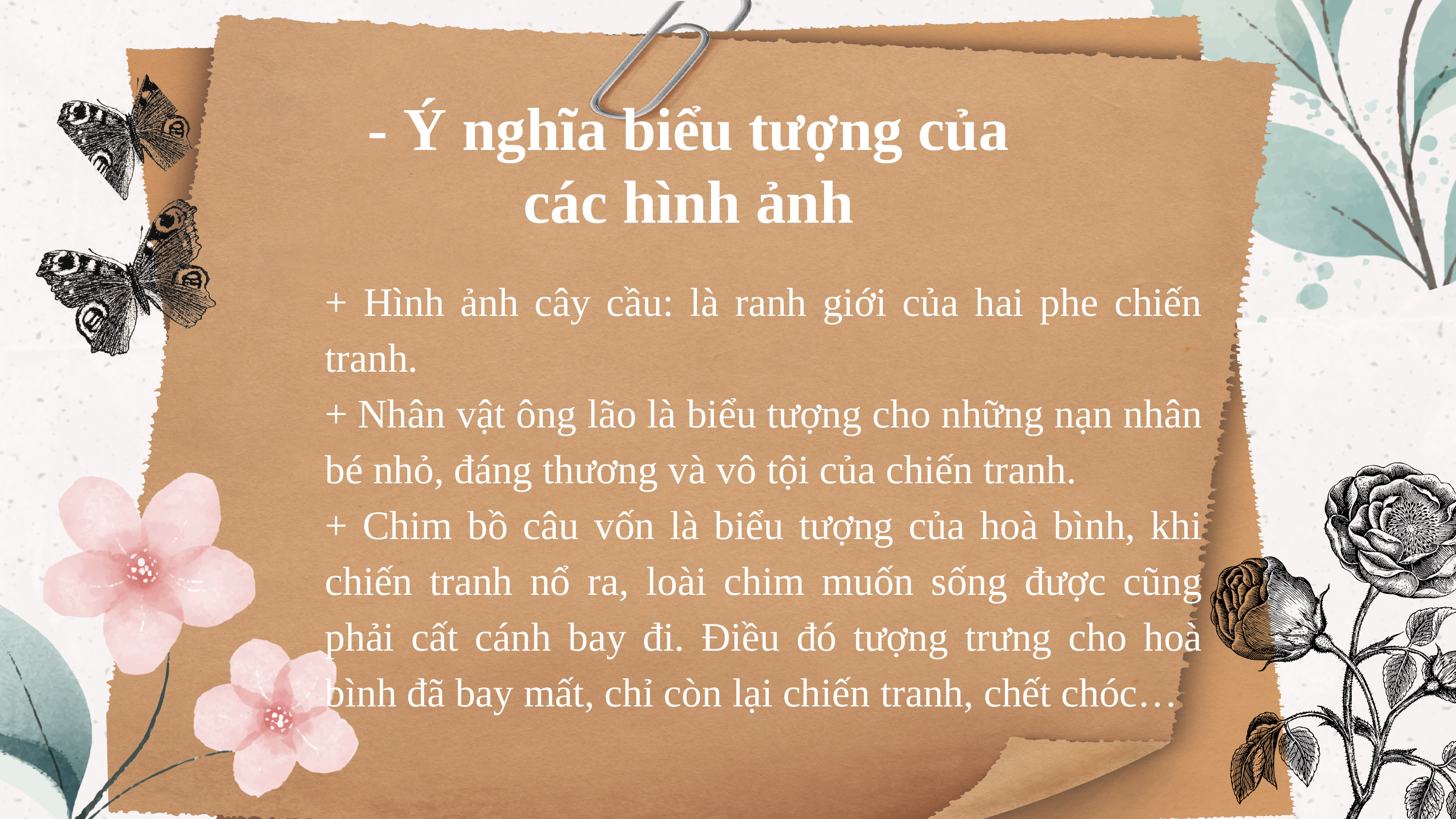

- Ý nghĩa biểu tượng của các hình ảnh

+ Hình ảnh cây cầu: là ranh giới của hai phe chiến tranh.
+ Nhân vật ông lão là biểu tượng cho những nạn nhân bé nhỏ, đáng thương và vô tội của chiến tranh.
+ Chim bồ câu vốn là biểu tượng của hoà bình, khi chiến tranh nổ ra, loài chim muốn sống được cũng phải cất cánh bay đi. Điều đó tượng trưng cho hoà bình đã bay mất, chỉ còn lại chiến tranh, chết chóc…